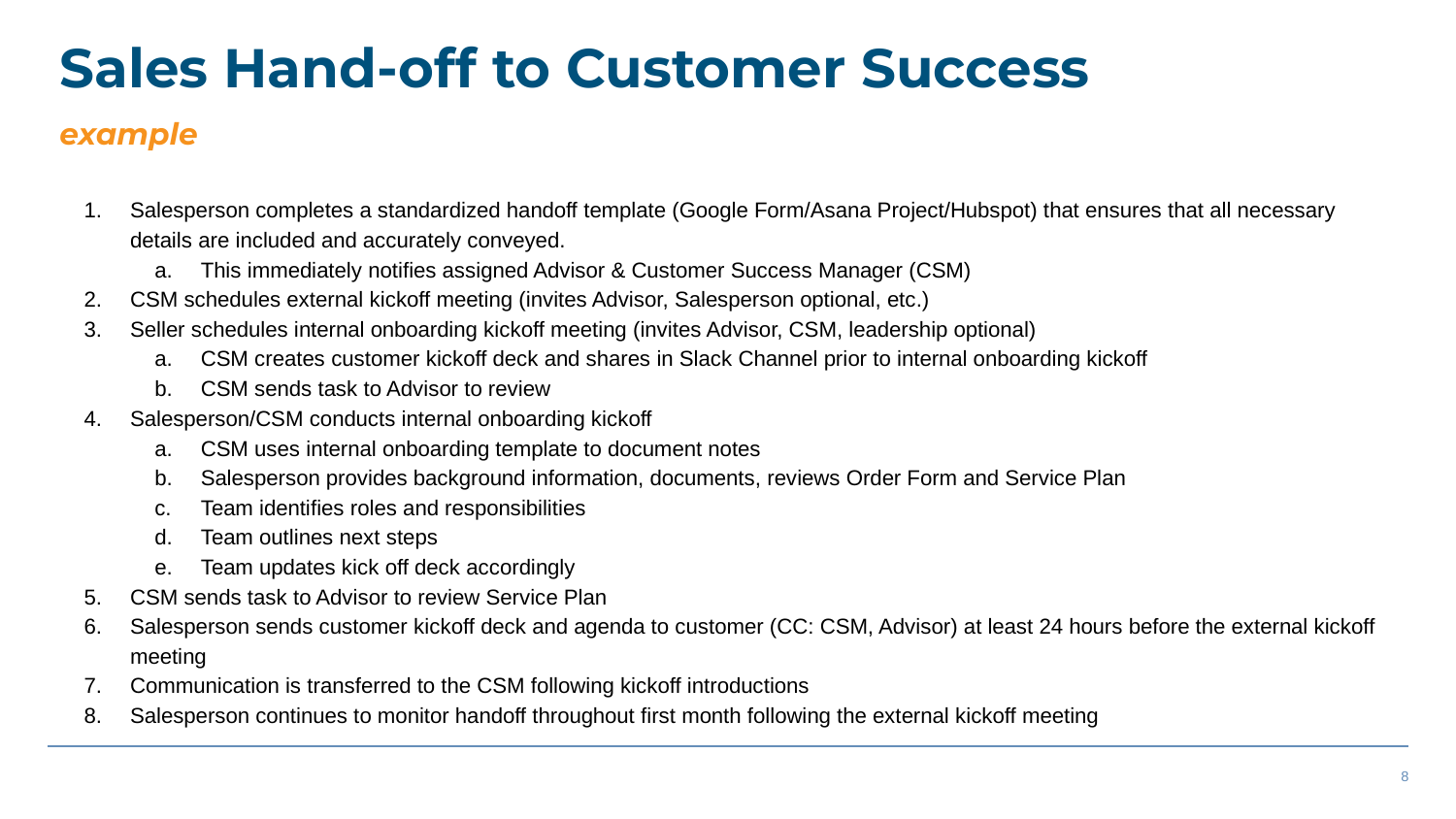

# Sales Hand-off to Customer Success
example
Salesperson completes a standardized handoff template (Google Form/Asana Project/Hubspot) that ensures that all necessary details are included and accurately conveyed.
This immediately notifies assigned Advisor & Customer Success Manager (CSM)
CSM schedules external kickoff meeting (invites Advisor, Salesperson optional, etc.)
Seller schedules internal onboarding kickoff meeting (invites Advisor, CSM, leadership optional)
CSM creates customer kickoff deck and shares in Slack Channel prior to internal onboarding kickoff
CSM sends task to Advisor to review
Salesperson/CSM conducts internal onboarding kickoff
CSM uses internal onboarding template to document notes
Salesperson provides background information, documents, reviews Order Form and Service Plan
Team identifies roles and responsibilities
Team outlines next steps
Team updates kick off deck accordingly
CSM sends task to Advisor to review Service Plan
Salesperson sends customer kickoff deck and agenda to customer (CC: CSM, Advisor) at least 24 hours before the external kickoff meeting
Communication is transferred to the CSM following kickoff introductions
Salesperson continues to monitor handoff throughout first month following the external kickoff meeting